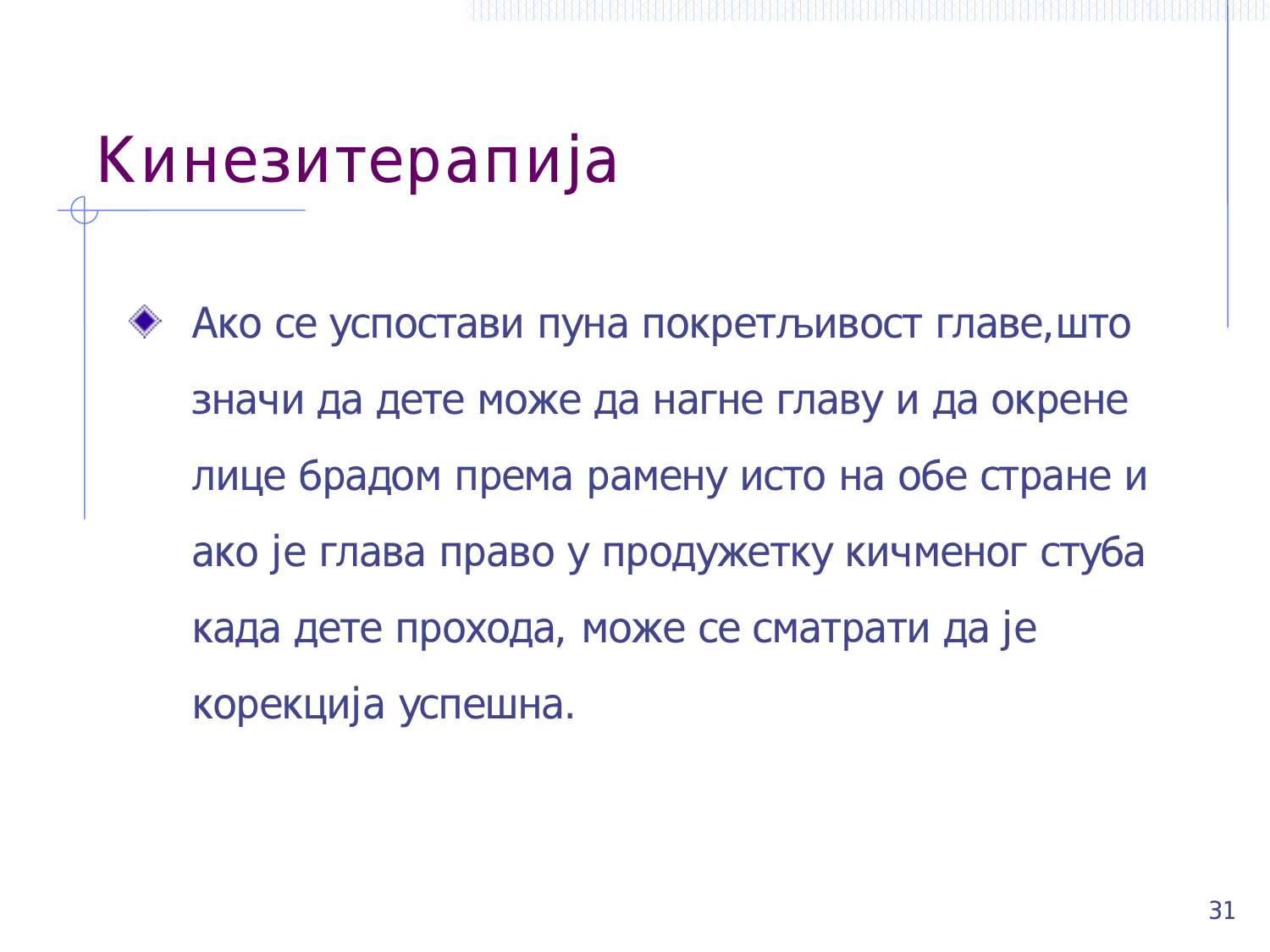

# Кинезитерапија
Ако се успостави пуна покретљивост главе,што значи да дете може да нагне главу и да окрене лице брадом према рамену исто на обе стране и ако је глава право у продужетку кичменог стуба када дете прохода, може се сматрати да је корекција успешна.

31